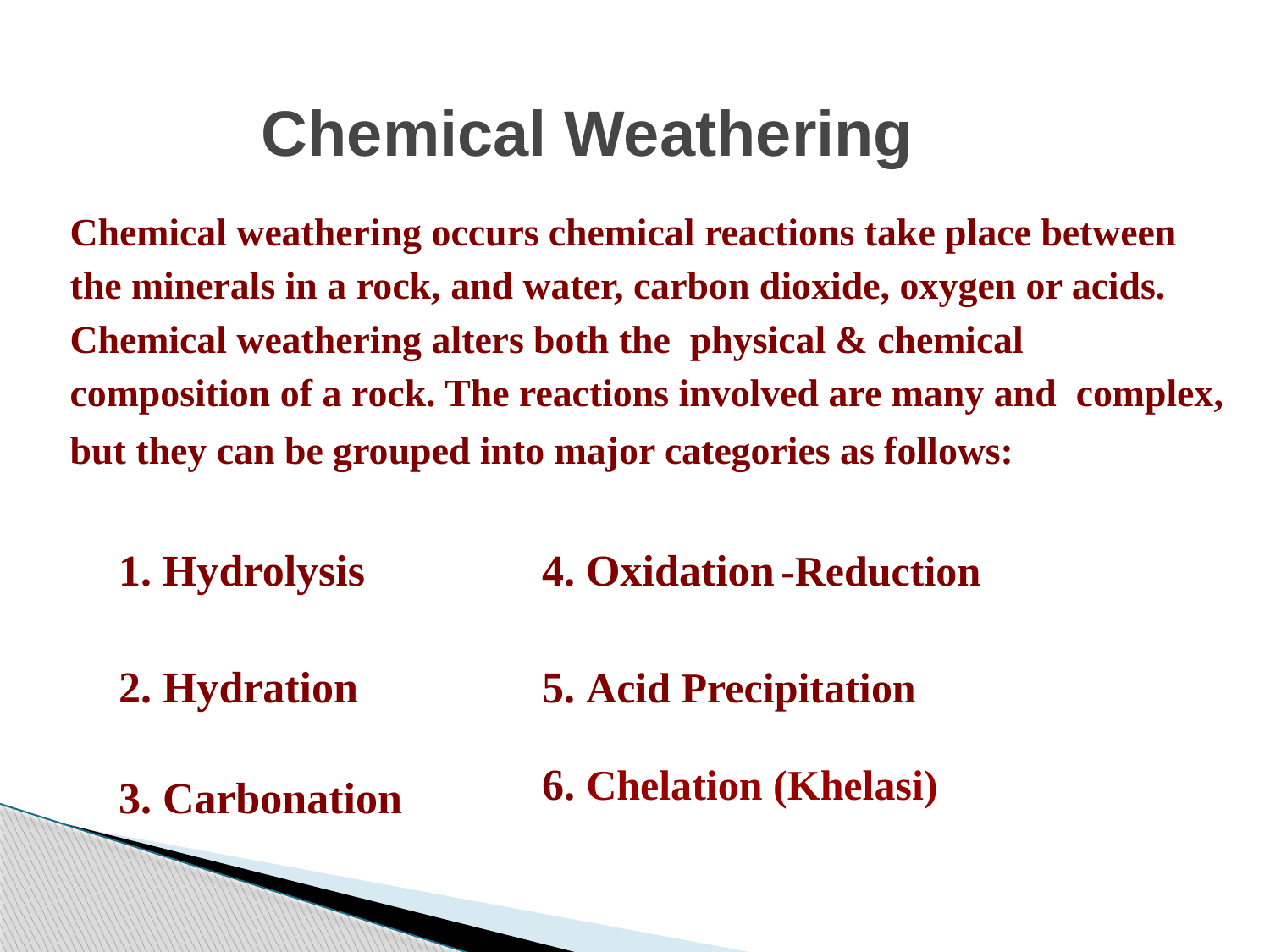

# Chemical Weathering
Chemical weathering occurs chemical reactions take place between
the minerals in a rock, and water, carbon dioxide, oxygen or acids.
Chemical weathering alters both the  physical & chemical
composition of a rock. The reactions involved are many and  complex,
but they can be grouped into major categories as follows:
| 1. Hydrolysis | 4. Oxidation -Reduction |
| --- | --- |
| 2. Hydration | 5. Acid Precipitation |
| 3. Carbonation | 6. Chelation (Khelasi) |